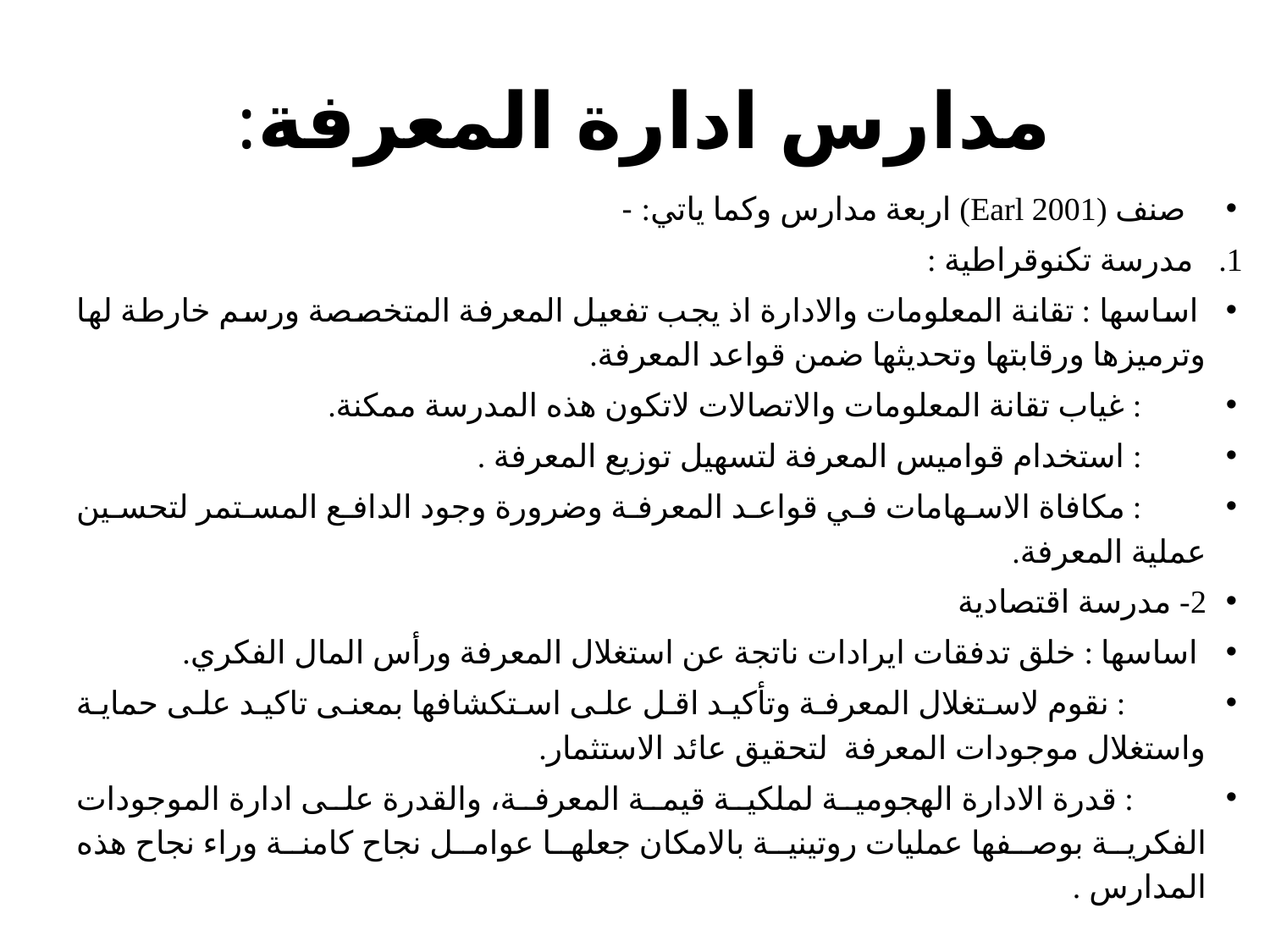

# مدارس ادارة المعرفة:
 صنف (Earl 2001) اربعة مدارس وكما ياتي: -
مدرسة تكنوقراطية :
 اساسها : تقانة المعلومات والادارة اذ يجب تفعيل المعرفة المتخصصة ورسم خارطة لها وترميزها ورقابتها وتحديثها ضمن قواعد المعرفة.
        : غياب تقانة المعلومات والاتصالات لاتكون هذه المدرسة ممكنة.
        : استخدام قواميس المعرفة لتسهيل توزيع المعرفة .
        : مكافاة الاسهامات في قواعد المعرفة وضرورة وجود الدافع المستمر لتحسين عملية المعرفة.
2- مدرسة اقتصادية
 اساسها : خلق تدفقات ايرادات ناتجة عن استغلال المعرفة ورأس المال الفكري.
          : نقوم لاستغلال المعرفة وتأكيد اقل على استكشافها بمعنى تاكيد على حماية واستغلال موجودات المعرفة  لتحقيق عائد الاستثمار.
         : قدرة الادارة الهجومية لملكية قيمة المعرفة، والقدرة على ادارة الموجودات الفكرية بوصفها عمليات روتينية بالامكان جعلها عوامل نجاح كامنة وراء نجاح هذه المدارس .